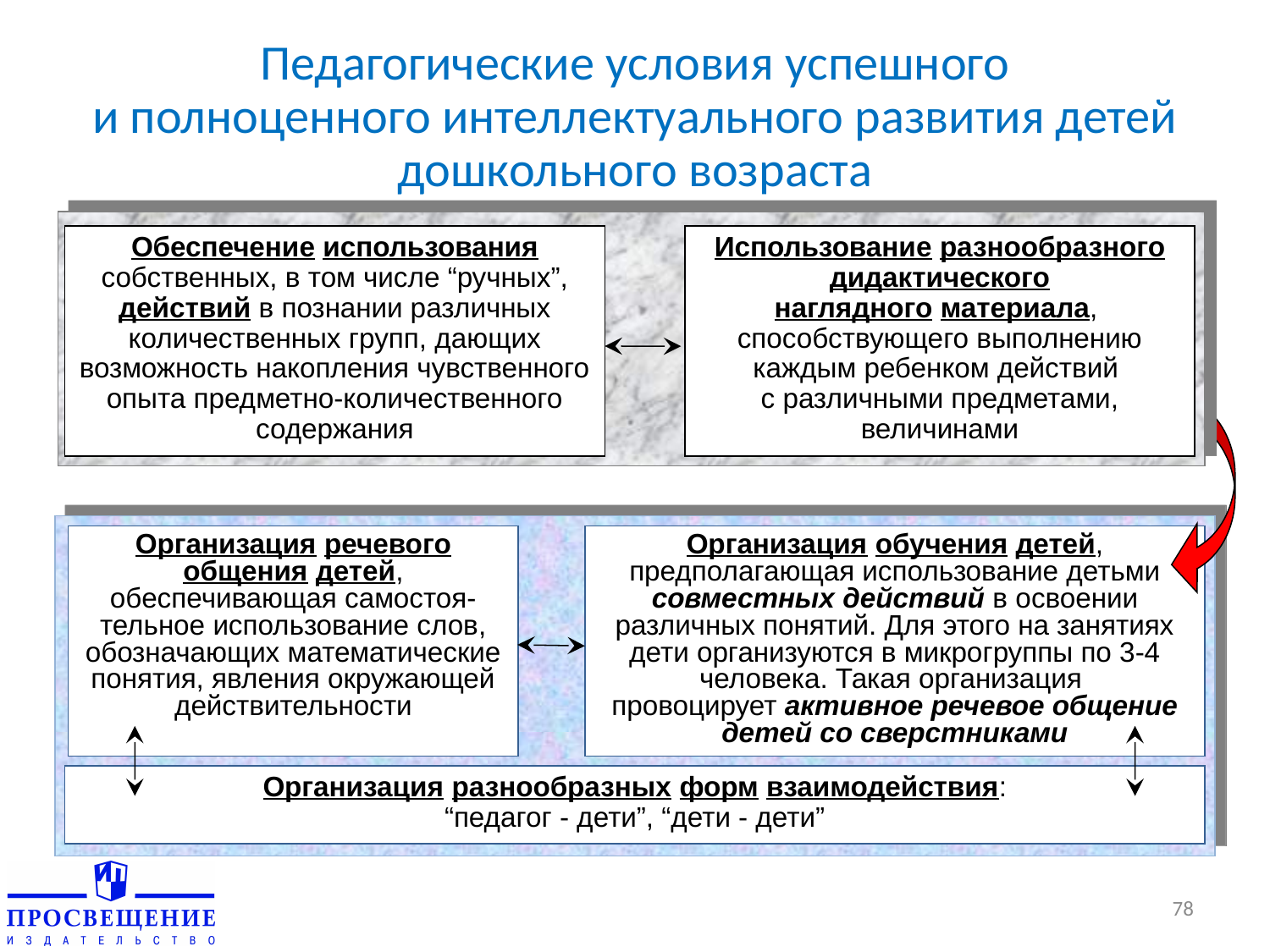

# Педагогические условия успешного и полноценного интеллектуального развития детей дошкольного возраста

Обеспечение использования собственных, в том числе “ручных”, действий в познании различных количественных групп, дающих возможность накопления чувственного опыта предметно-количественного содержания
Использование разнообразного дидактического
наглядного материала,
способствующего выполнению каждым ребенком действий
с различными предметами, величинами

Организация речевого общения детей, обеспечивающая самостоя-тельное использование слов, обозначающих математические понятия, явления окружающей действительности
Организация обучения детей, предполагающая использование детьми
совместных действий в освоении различных понятий. Для этого на занятиях дети организуются в микрогруппы по 3-4 человека. Такая организация
провоцирует активное речевое общение детей со сверстниками

Организация разнообразных форм взаимодействия:
“педагог - дети”, “дети - дети”
78